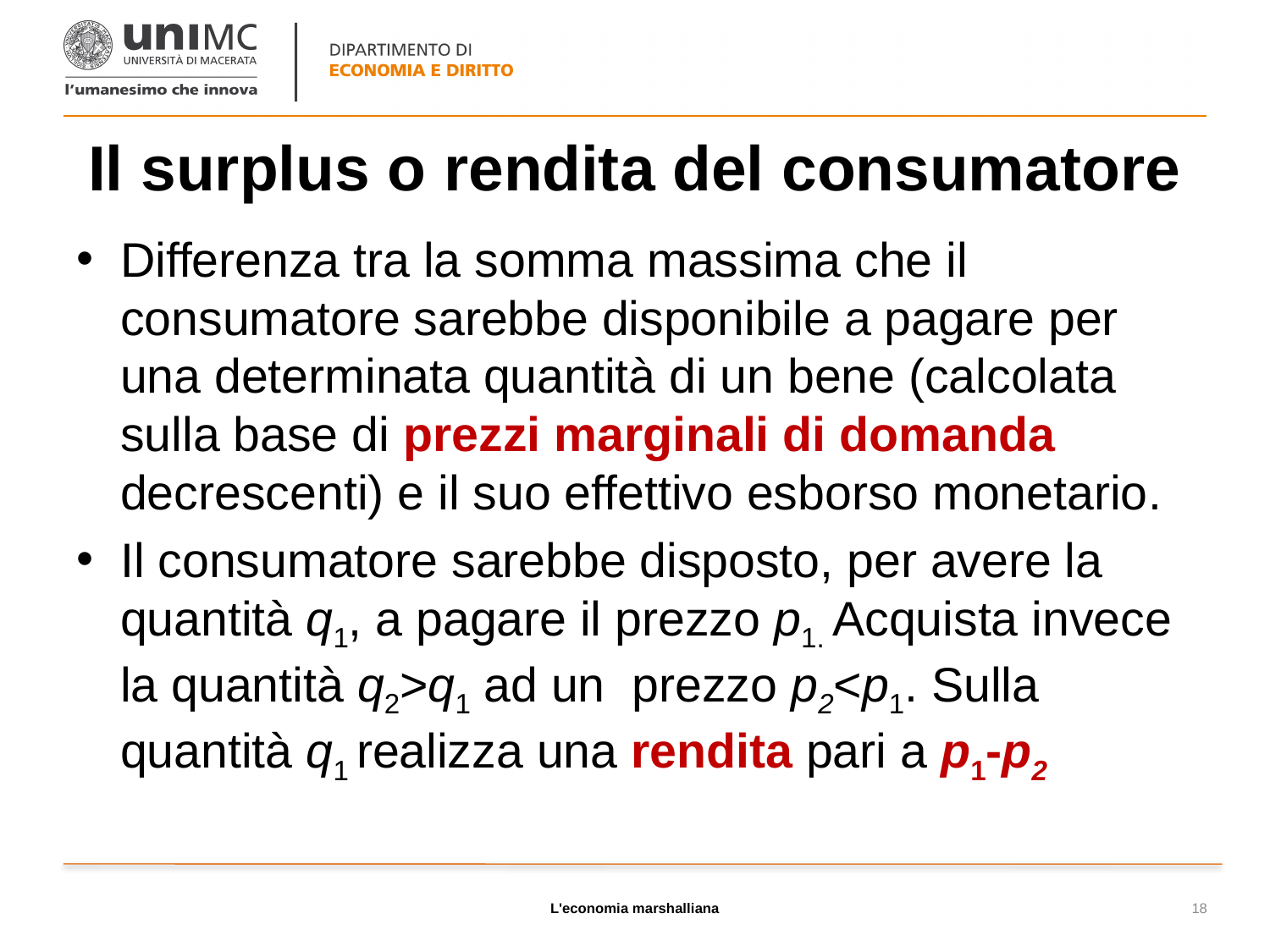

# Il surplus o rendita del consumatore
Differenza tra la somma massima che il consumatore sarebbe disponibile a pagare per una determinata quantità di un bene (calcolata sulla base di prezzi marginali di domanda decrescenti) e il suo effettivo esborso monetario.
Il consumatore sarebbe disposto, per avere la quantità q1, a pagare il prezzo p1. Acquista invece la quantità q2>q1 ad un  prezzo p2<p1. Sulla quantità q1 realizza una rendita pari a p1-p2
L'economia marshalliana
18